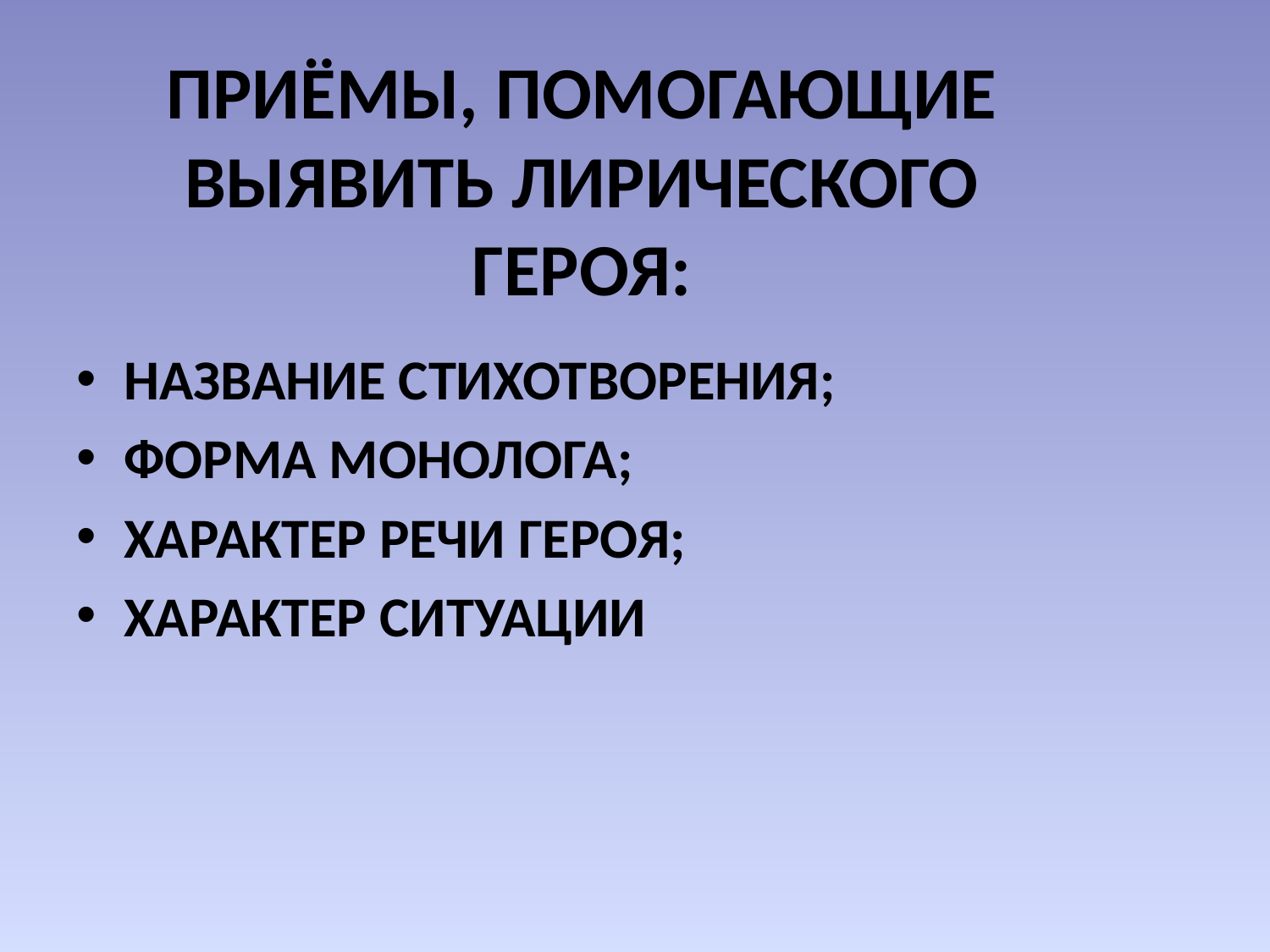

# ПРИЁМЫ, ПОМОГАЮЩИЕ ВЫЯВИТЬ ЛИРИЧЕСКОГО ГЕРОЯ:
НАЗВАНИЕ СТИХОТВОРЕНИЯ;
ФОРМА МОНОЛОГА;
ХАРАКТЕР РЕЧИ ГЕРОЯ;
ХАРАКТЕР СИТУАЦИИ